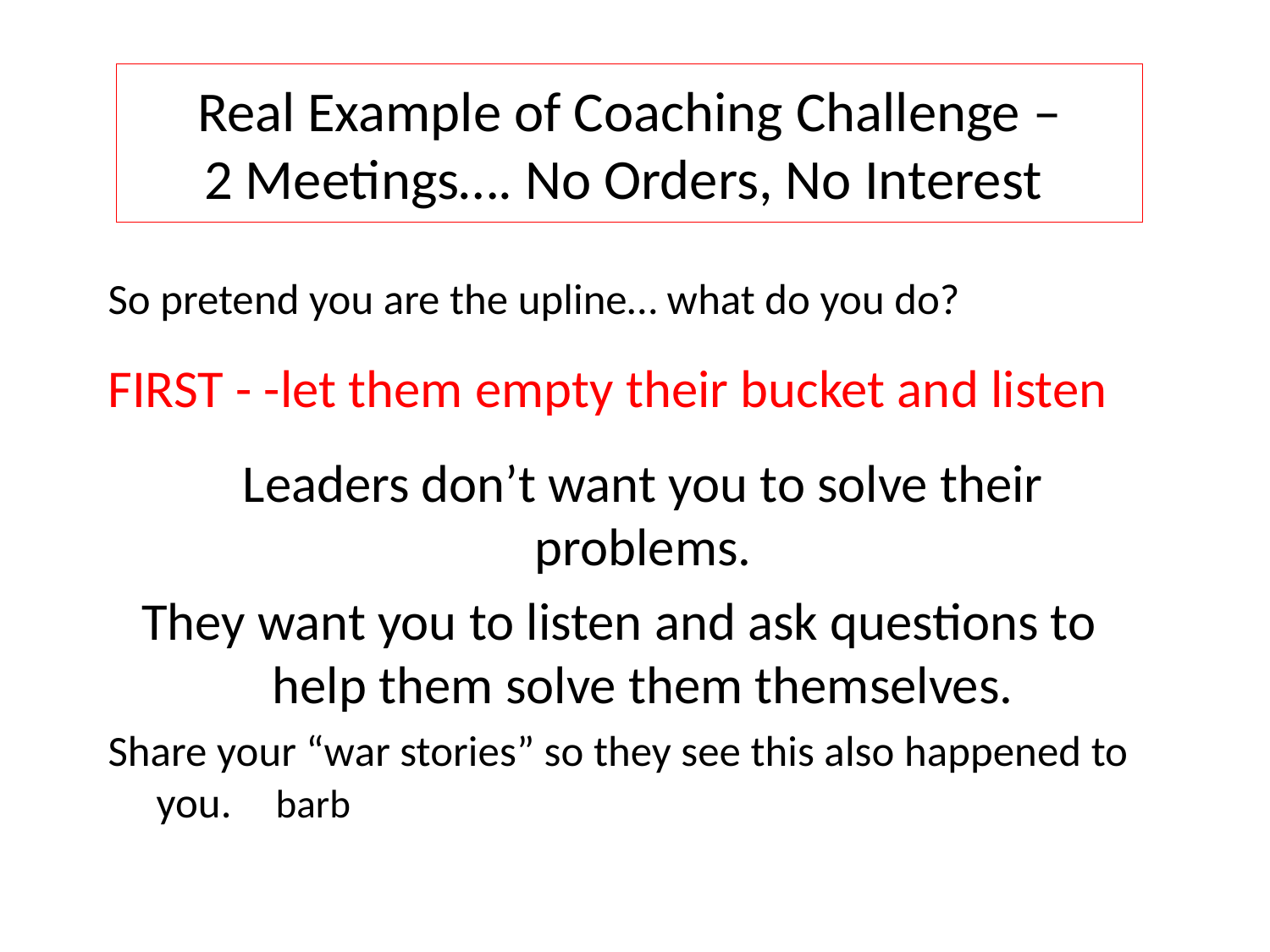

# Real Example of Coaching Challenge – 2 Meetings…. No Orders, No Interest
So pretend you are the upline… what do you do?

FIRST - -let them empty their bucket and listen

	Leaders don’t want you to solve their problems.
They want you to listen and ask questions to help them solve them themselves.
Share your “war stories” so they see this also happened to you.						barb